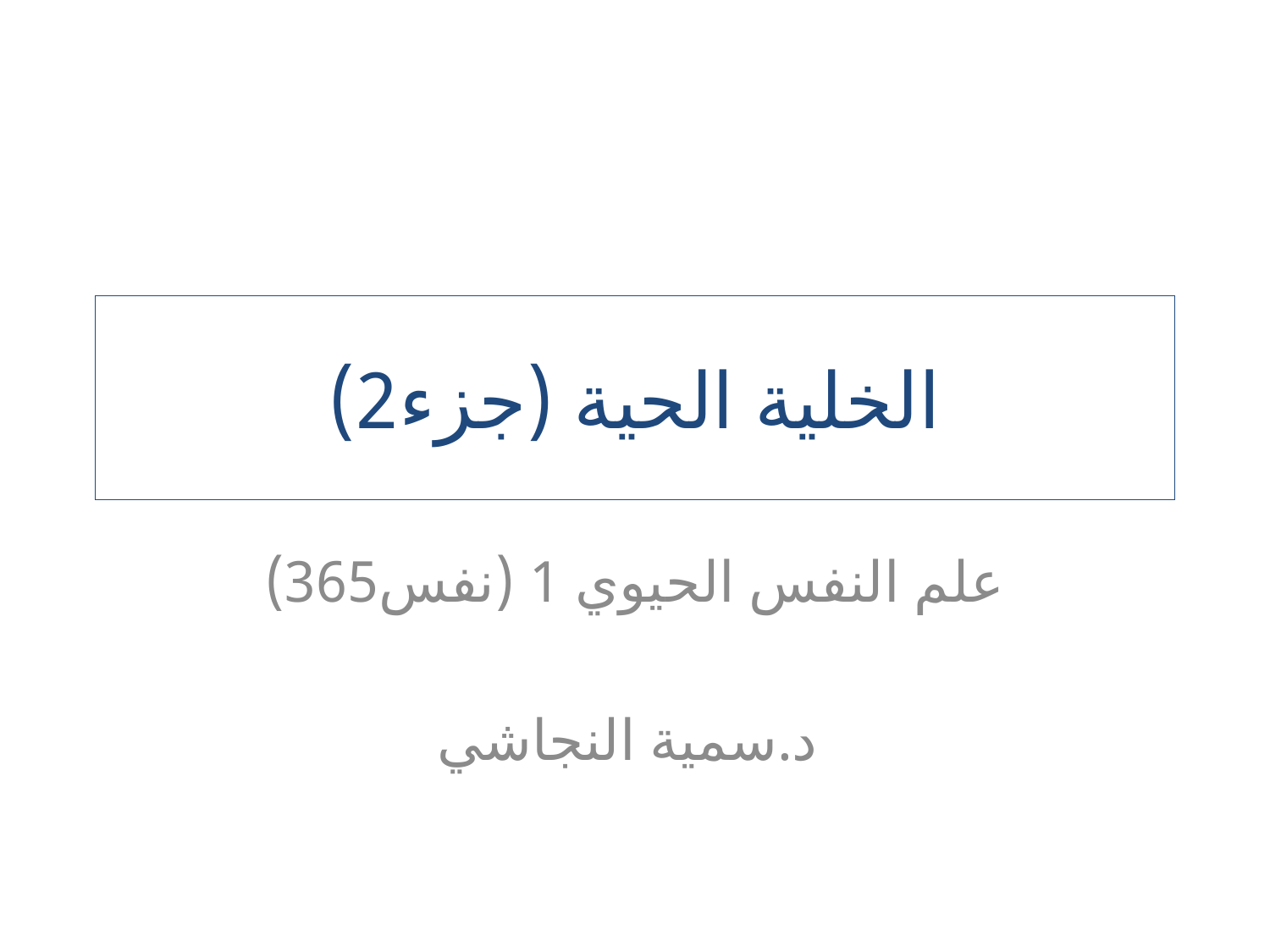

# الخلية الحية (جزء2)
علم النفس الحيوي 1 (نفس365)

د.سمية النجاشي